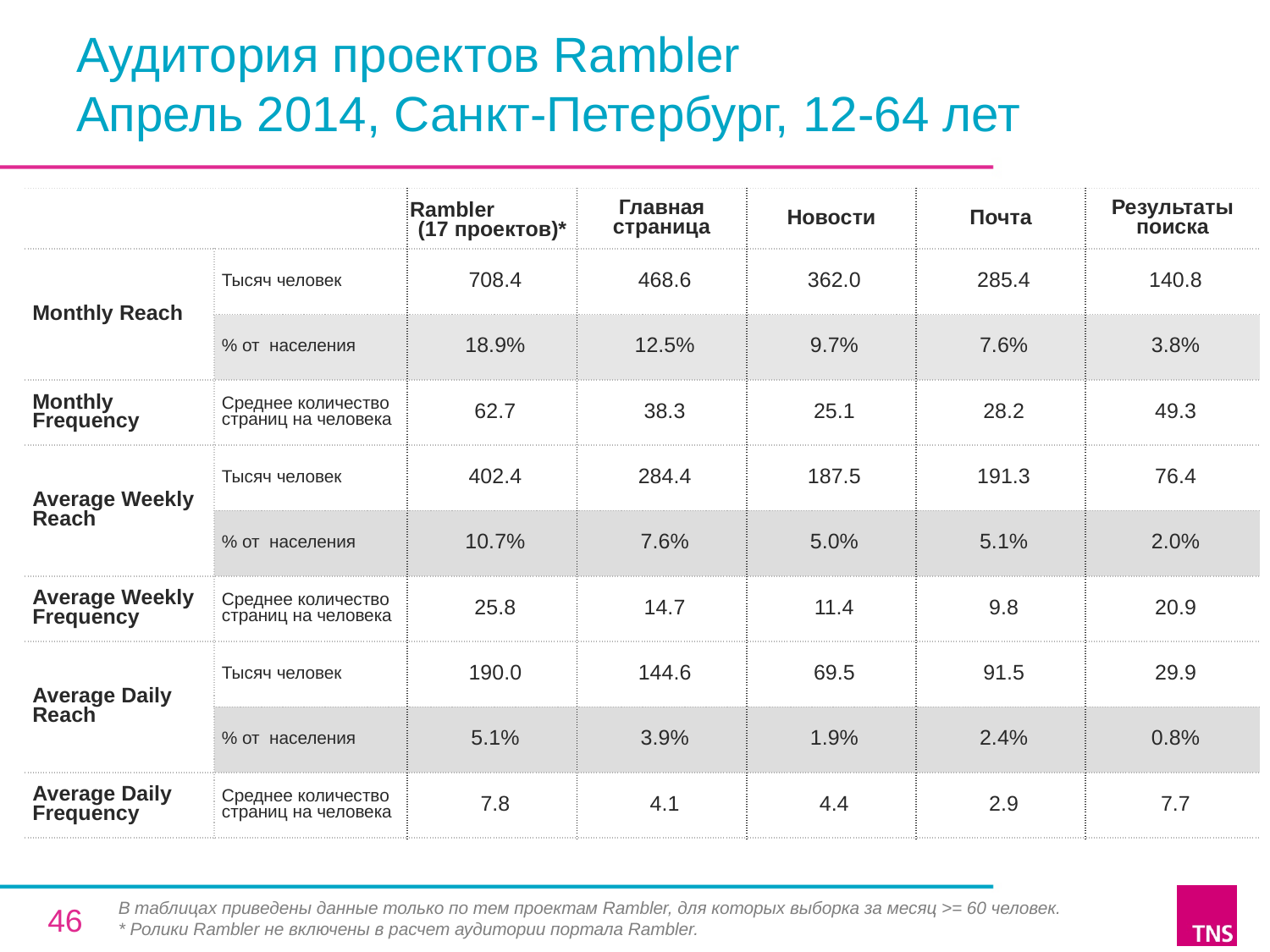

# Аудитория проектов Rambler Апрель 2014, Санкт-Петербург, 12-64 лет
|  |  | Rambler (17 проектов)\* | Главная страница | Новости | Почта | Результаты поиска |
| --- | --- | --- | --- | --- | --- | --- |
| Monthly Reach | Тысяч человек | 708.4 | 468.6 | 362.0 | 285.4 | 140.8 |
|  | % от населения | 18.9% | 12.5% | 9.7% | 7.6% | 3.8% |
| Monthly Frequency | Среднее количество страниц на человека | 62.7 | 38.3 | 25.1 | 28.2 | 49.3 |
| Average Weekly Reach | Тысяч человек | 402.4 | 284.4 | 187.5 | 191.3 | 76.4 |
|  | % от населения | 10.7% | 7.6% | 5.0% | 5.1% | 2.0% |
| Average Weekly Frequency | Среднее количество страниц на человека | 25.8 | 14.7 | 11.4 | 9.8 | 20.9 |
| Average Daily Reach | Тысяч человек | 190.0 | 144.6 | 69.5 | 91.5 | 29.9 |
|  | % от населения | 5.1% | 3.9% | 1.9% | 2.4% | 0.8% |
| Average Daily Frequency | Среднее количество страниц на человека | 7.8 | 4.1 | 4.4 | 2.9 | 7.7 |
В таблицах приведены данные только по тем проектам Rambler, для которых выборка за месяц >= 60 человек.
* Ролики Rambler не включены в расчет аудитории портала Rambler.
46